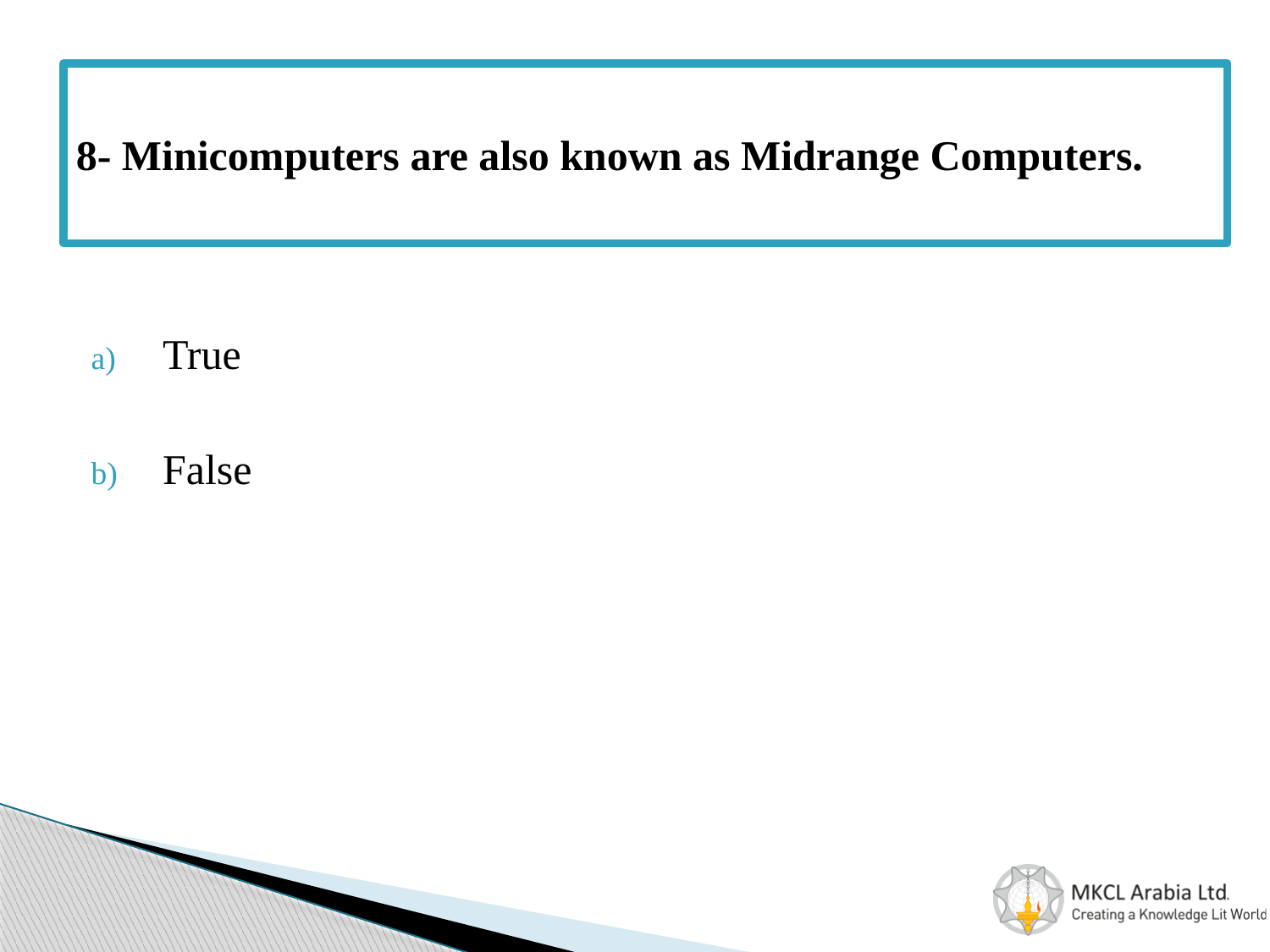

# 8- Minicomputers are also known as Midrange Computers.
True

False